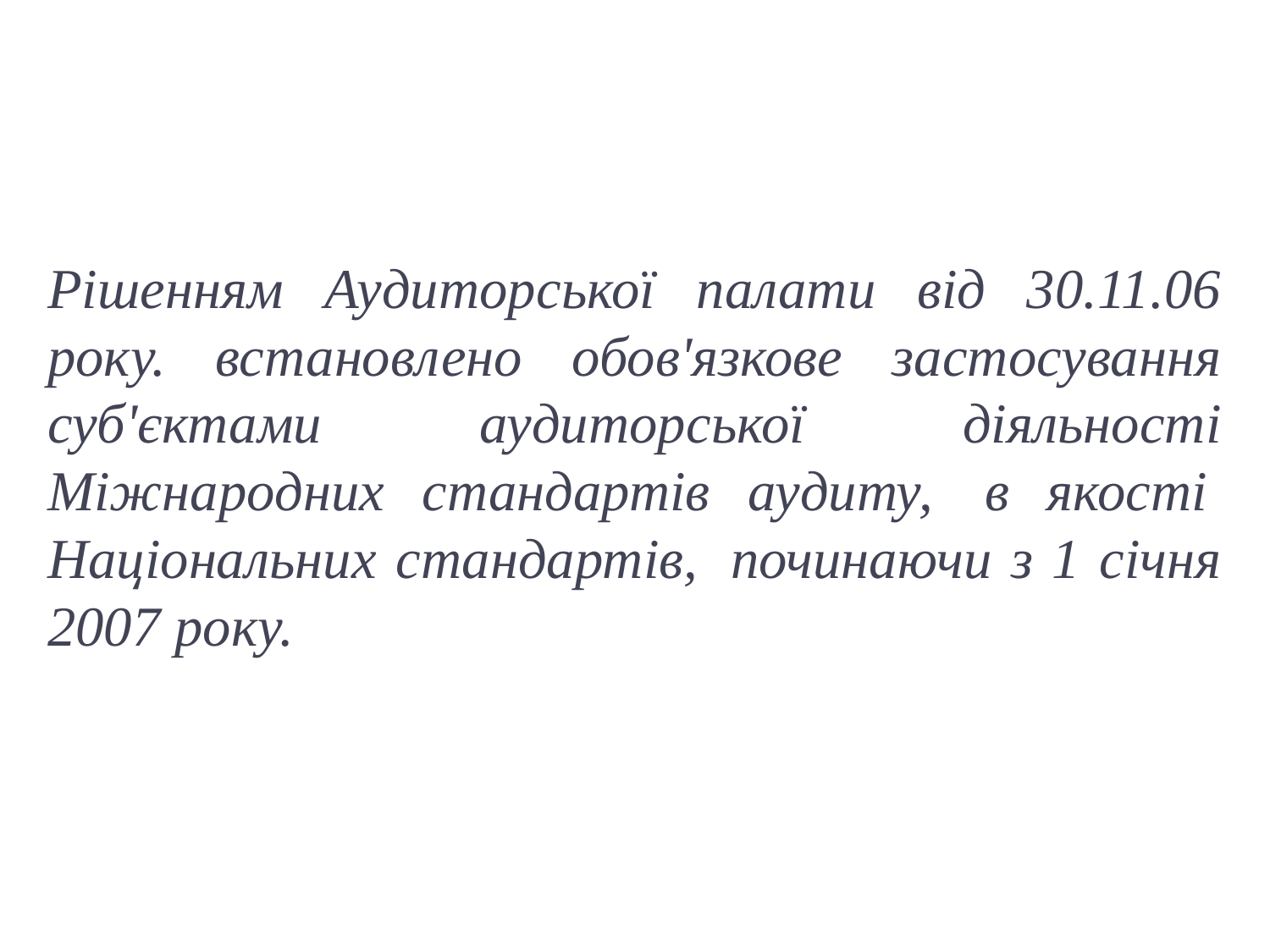

Рішенням Аудиторської палати від 30.11.06 року. встановлено обов'язкове застосування суб'єктами аудиторської діяльності Міжнародних стандартів аудиту,  в якості  Національних стандартів,  починаючи з 1 січня 2007 року.